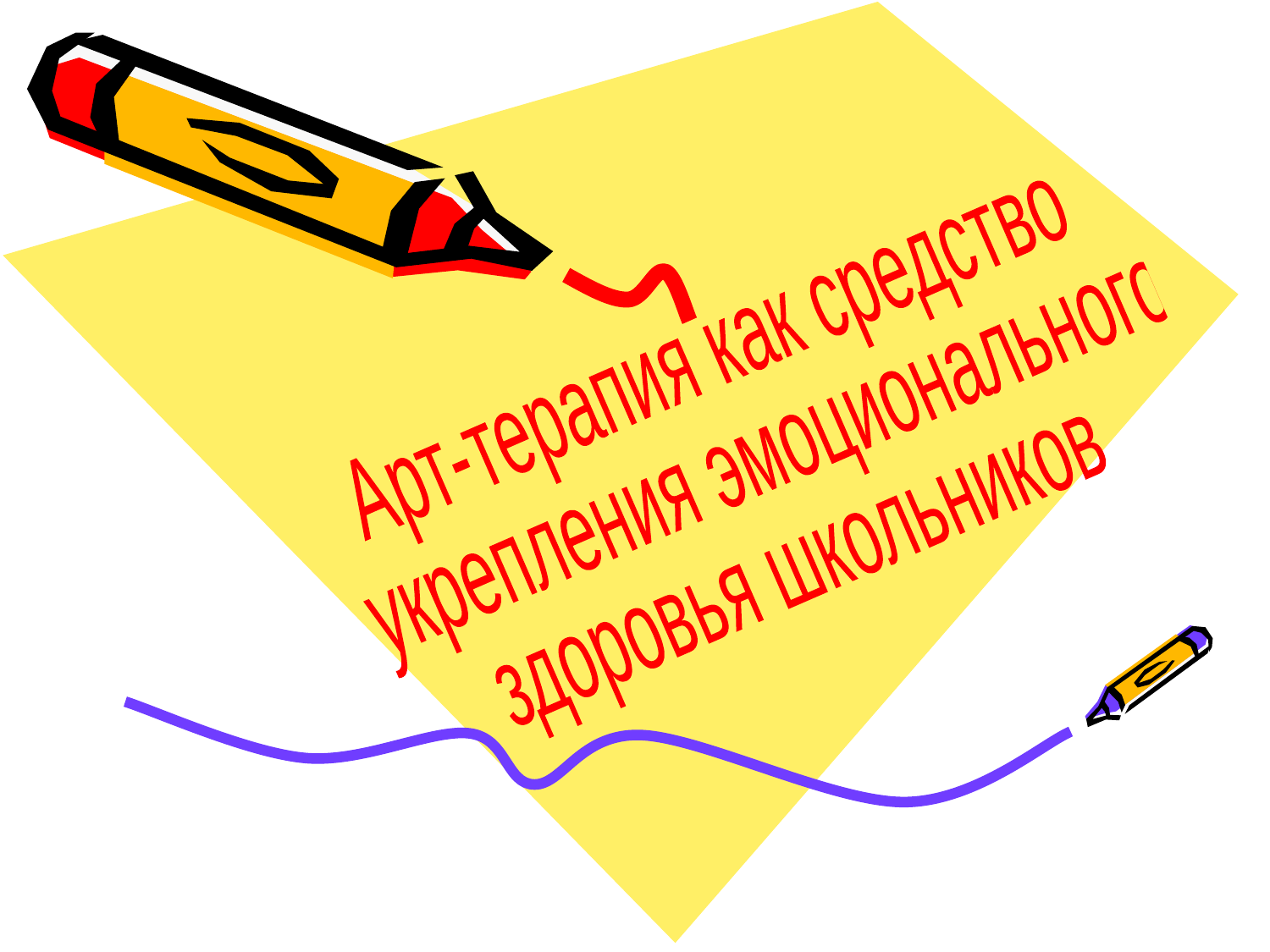

Арт-терапия как средство
 укрепления эмоционального
здоровья школьников